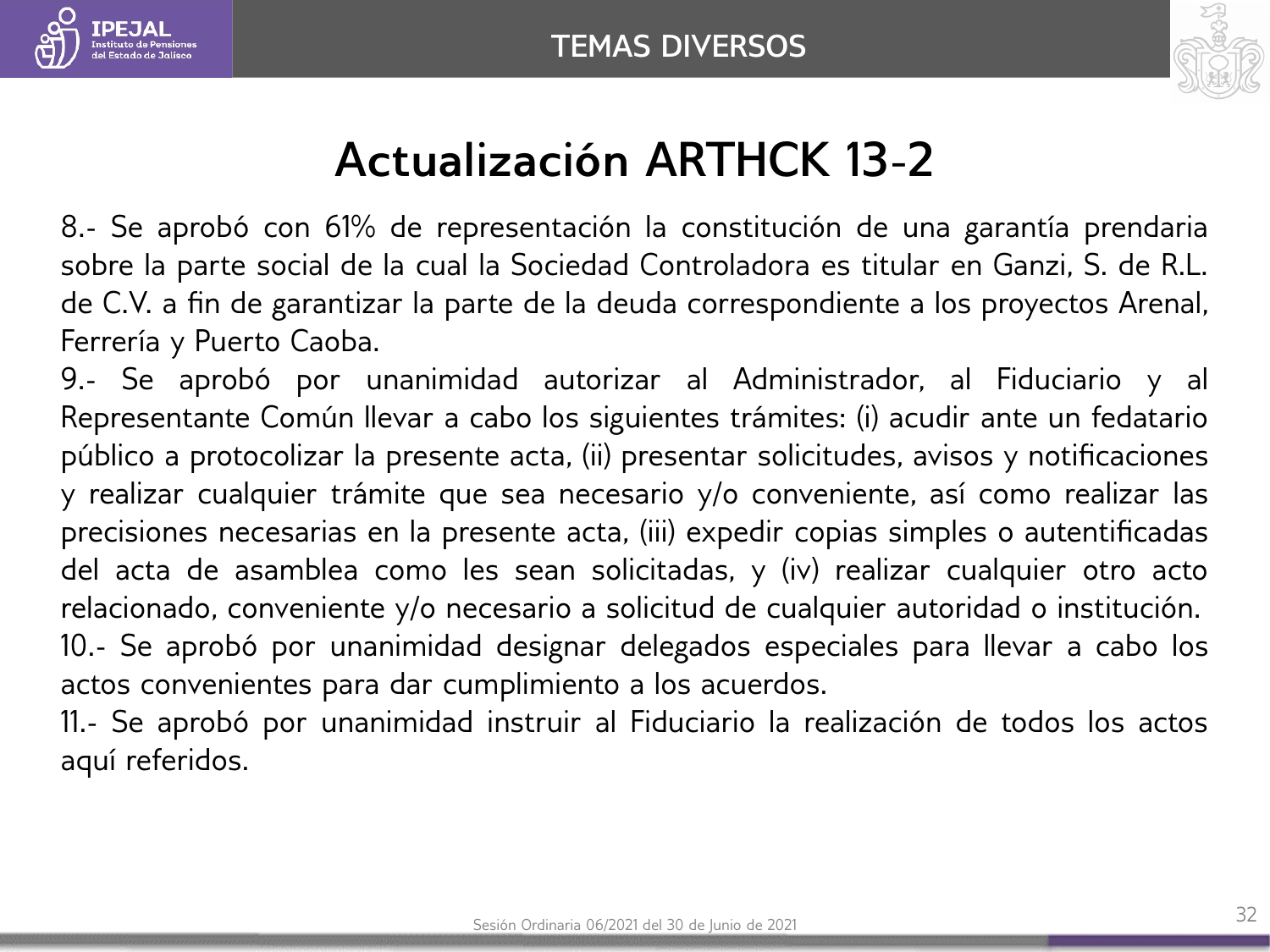

TEMAS DIVERSOS
Actualización ARTHCK 13-2

8.- Se aprobó con 61% de representación la constitución de una garantía prendaria sobre la parte social de la cual la Sociedad Controladora es titular en Ganzi, S. de R.L. de C.V. a fin de garantizar la parte de la deuda correspondiente a los proyectos Arenal, Ferrería y Puerto Caoba.
9.- Se aprobó por unanimidad autorizar al Administrador, al Fiduciario y al Representante Común llevar a cabo los siguientes trámites: (i) acudir ante un fedatario público a protocolizar la presente acta, (ii) presentar solicitudes, avisos y notificaciones y realizar cualquier trámite que sea necesario y/o conveniente, así como realizar las precisiones necesarias en la presente acta, (iii) expedir copias simples o autentificadas del acta de asamblea como les sean solicitadas, y (iv) realizar cualquier otro acto relacionado, conveniente y/o necesario a solicitud de cualquier autoridad o institución.
10.- Se aprobó por unanimidad designar delegados especiales para llevar a cabo los actos convenientes para dar cumplimiento a los acuerdos.
11.- Se aprobó por unanimidad instruir al Fiduciario la realización de todos los actos aquí referidos.
32
Sesión Ordinaria 06/2021 del 30 de Junio de 2021